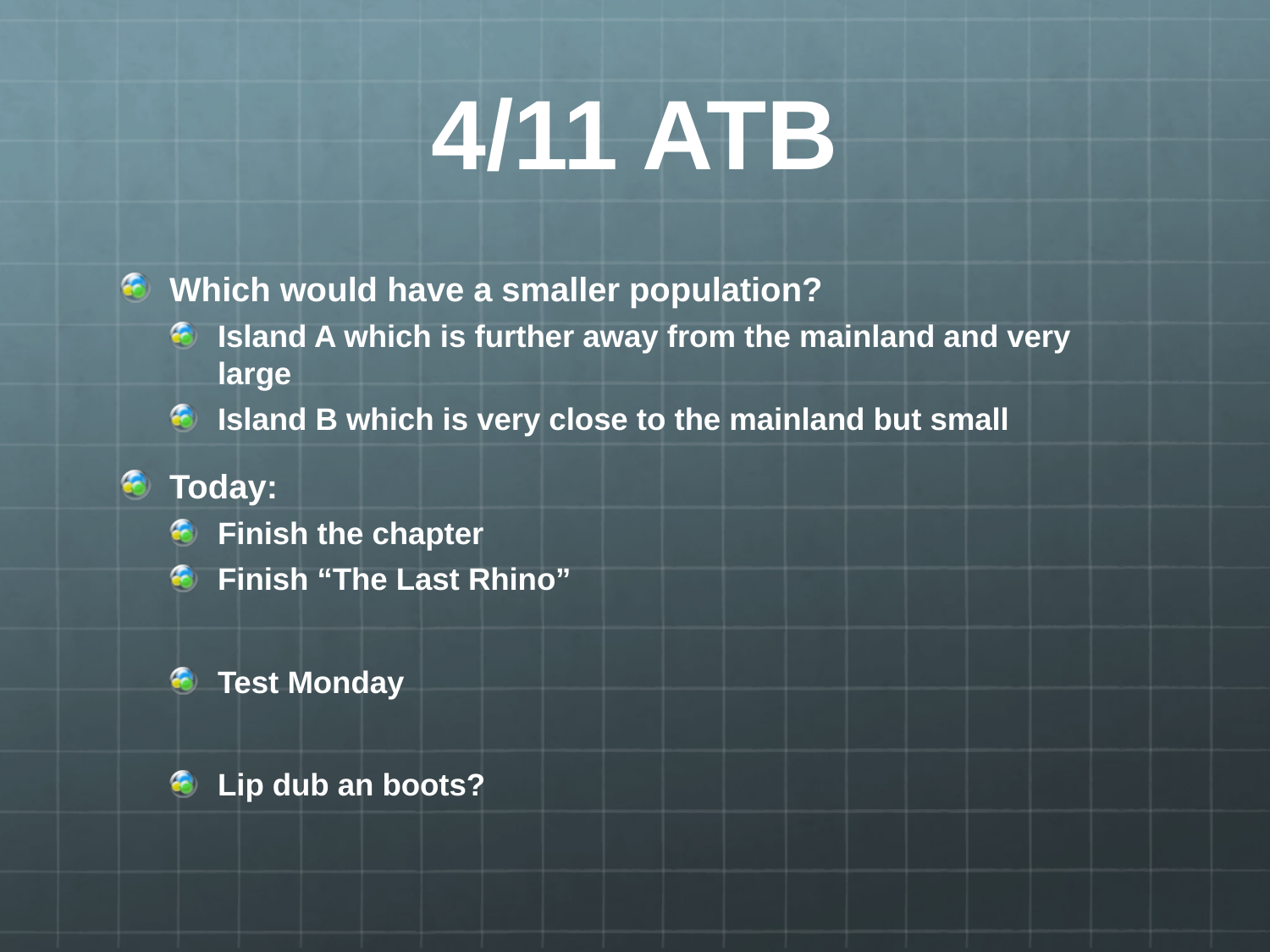

# 4/11 ATB
Which would have a smaller population?
Island A which is further away from the mainland and very large
Island B which is very close to the mainland but small
Today:
Finish the chapter
Finish “The Last Rhino”

Test Monday

Lip dub an boots?